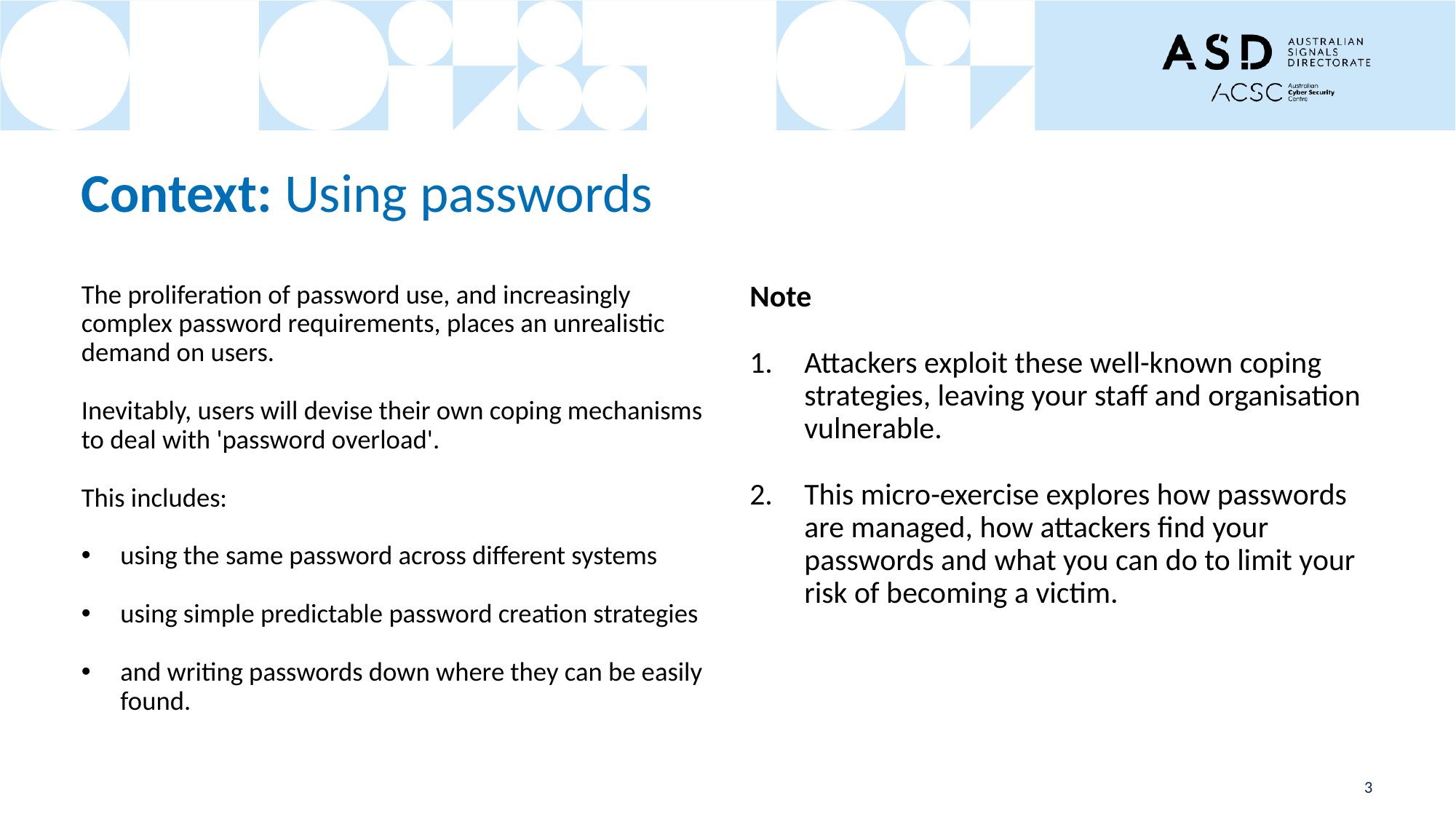

# Context: Using passwords
The proliferation of password use, and increasingly complex password requirements, places an unrealistic demand on users.
Inevitably, users will devise their own coping mechanisms to deal with 'password overload'.
This includes:
using the same password across different systems
using simple predictable password creation strategies
and writing passwords down where they can be easily found.
Note
Attackers exploit these well-known coping strategies, leaving your staff and organisation vulnerable.
This micro-exercise explores how passwords are managed, how attackers find your passwords and what you can do to limit your risk of becoming a victim.
3